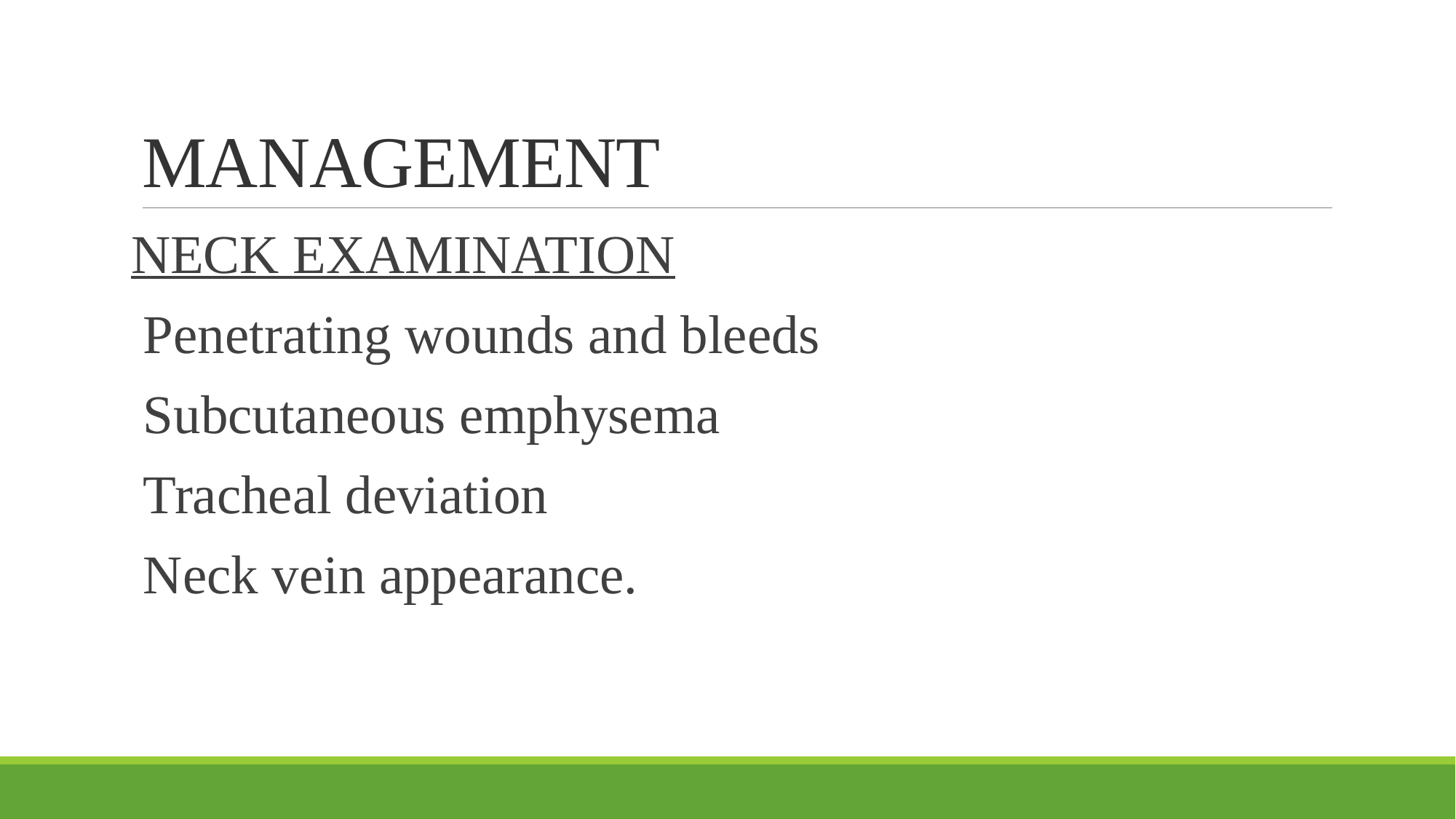

# MANAGEMENT
NECK EXAMINATION
Penetrating wounds and bleeds
Subcutaneous emphysema
Tracheal deviation
Neck vein appearance.